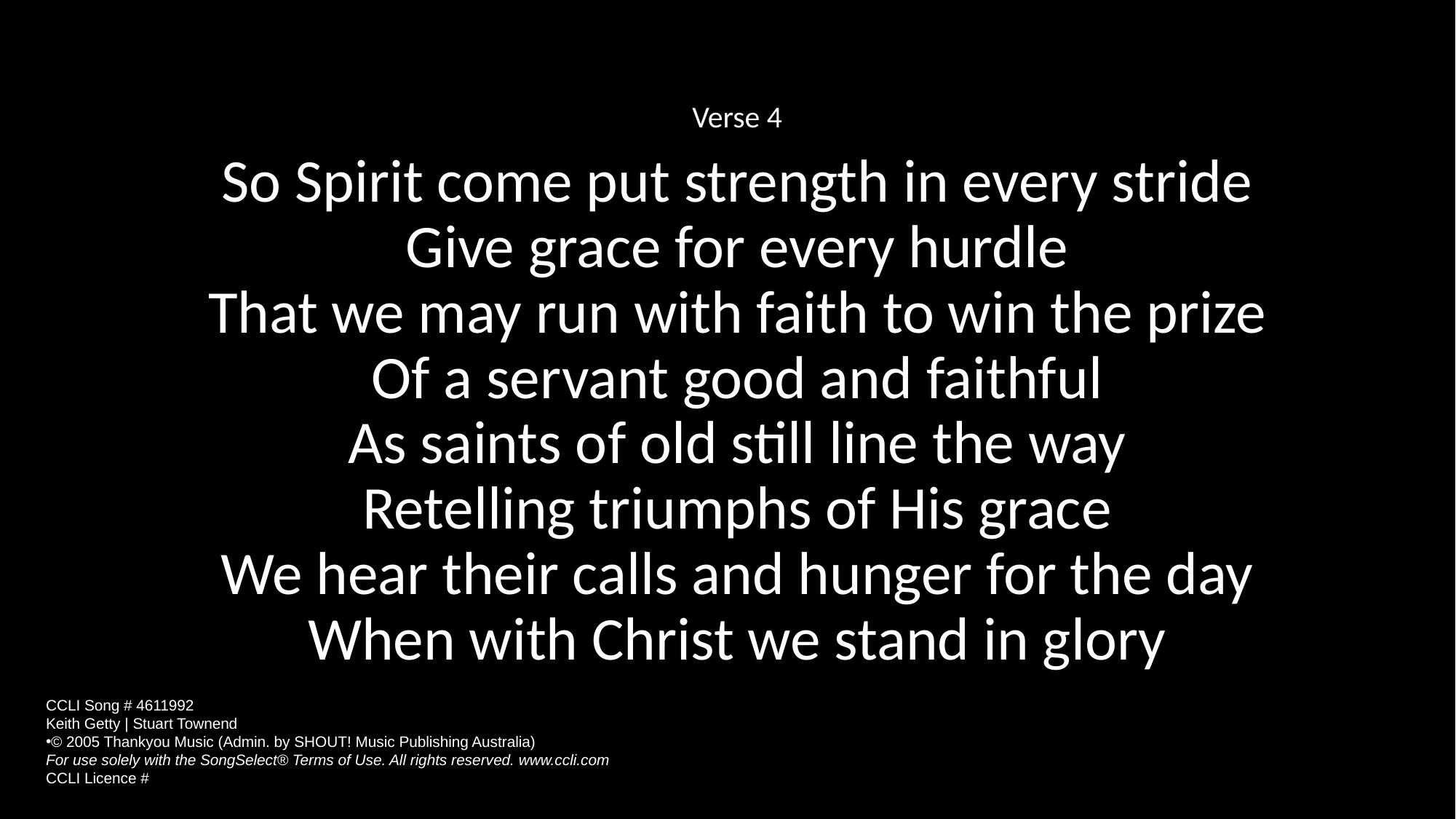

Verse 4
So Spirit come put strength in every stride
Give grace for every hurdle
That we may run with faith to win the prize
Of a servant good and faithful
As saints of old still line the way
Retelling triumphs of His grace
We hear their calls and hunger for the day
When with Christ we stand in glory

CCLI Song # 4611992
Keith Getty | Stuart Townend
© 2005 Thankyou Music (Admin. by SHOUT! Music Publishing Australia)
For use solely with the SongSelect® Terms of Use. All rights reserved. www.ccli.com
CCLI Licence #